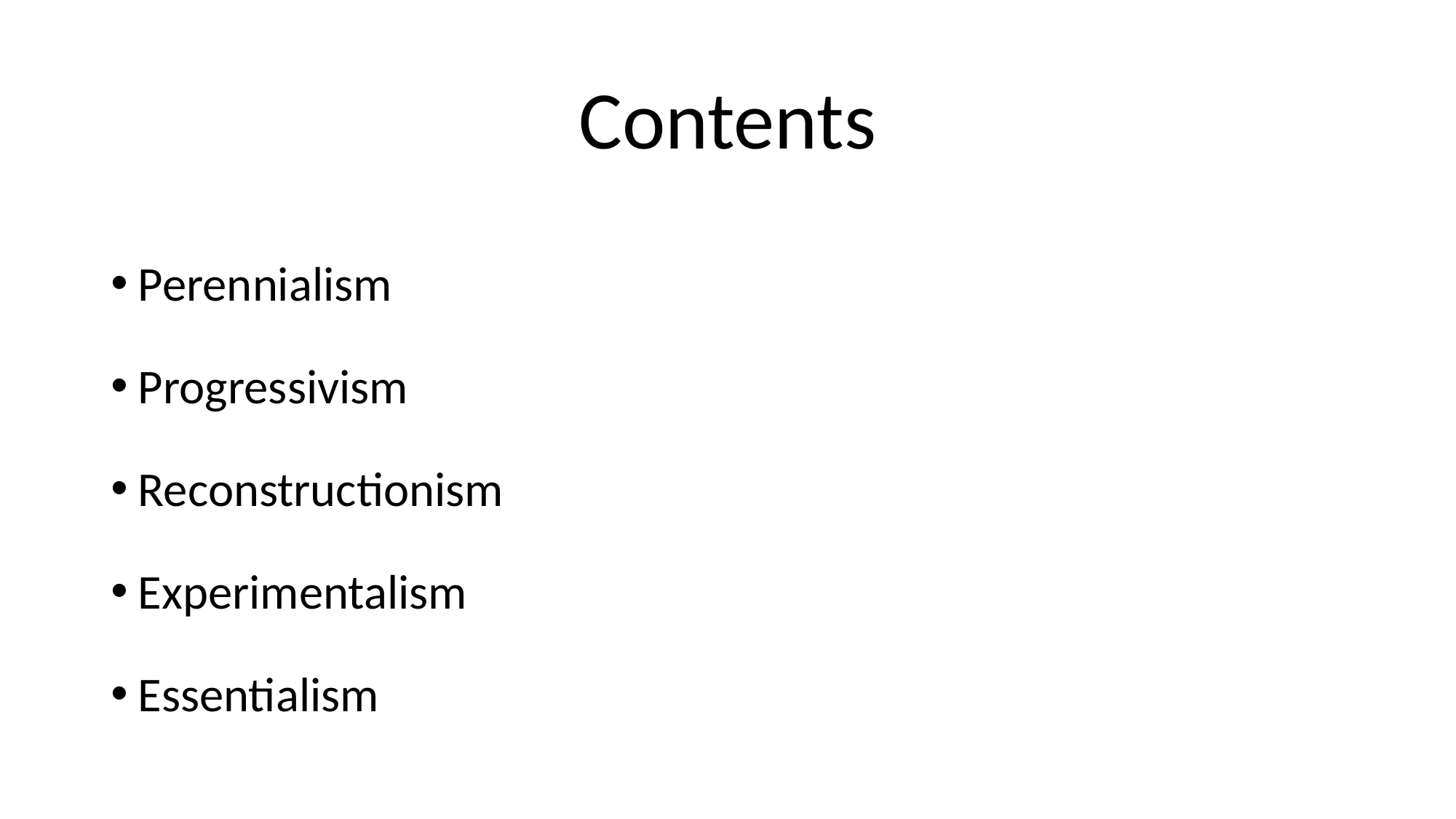

# Contents
Perennialism
Progressivism
Reconstructionism
Experimentalism
Essentialism